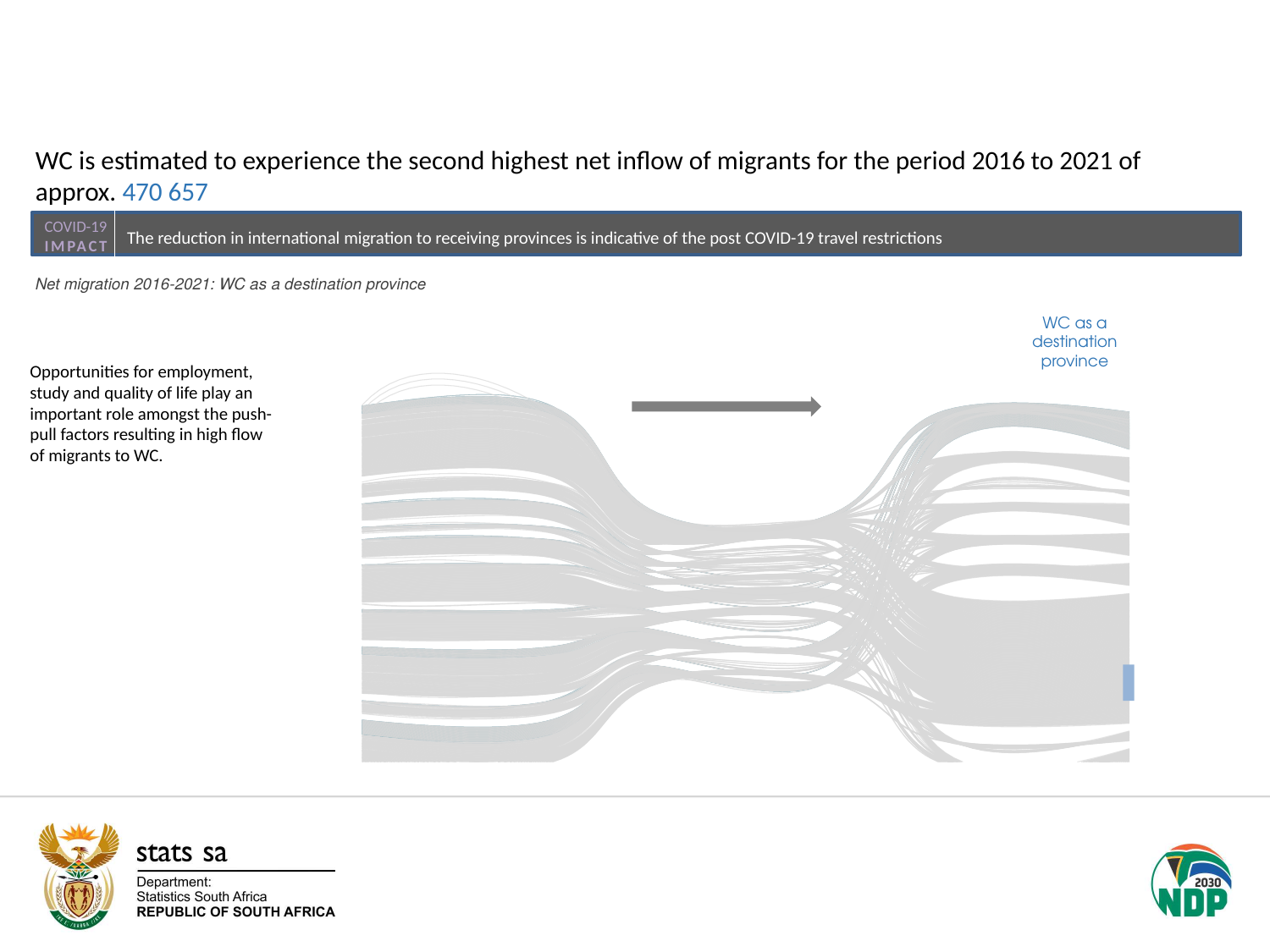

WC is estimated to experience the second highest net inflow of migrants for the period 2016 to 2021 of
approx. 470 657
COVID-19
IMPACT

The reduction in international migration to receiving provinces is indicative of the post COVID-19 travel restrictions

### Chart

| Category | label_left | label_right | all | my_selection |
|---|---|---|---|---|
Net migration 2016-2021: WC as a destination province
WC as a destination province
Opportunities for employment, study and quality of life play an important role amongst the push-pull factors resulting in high flow of migrants to WC.